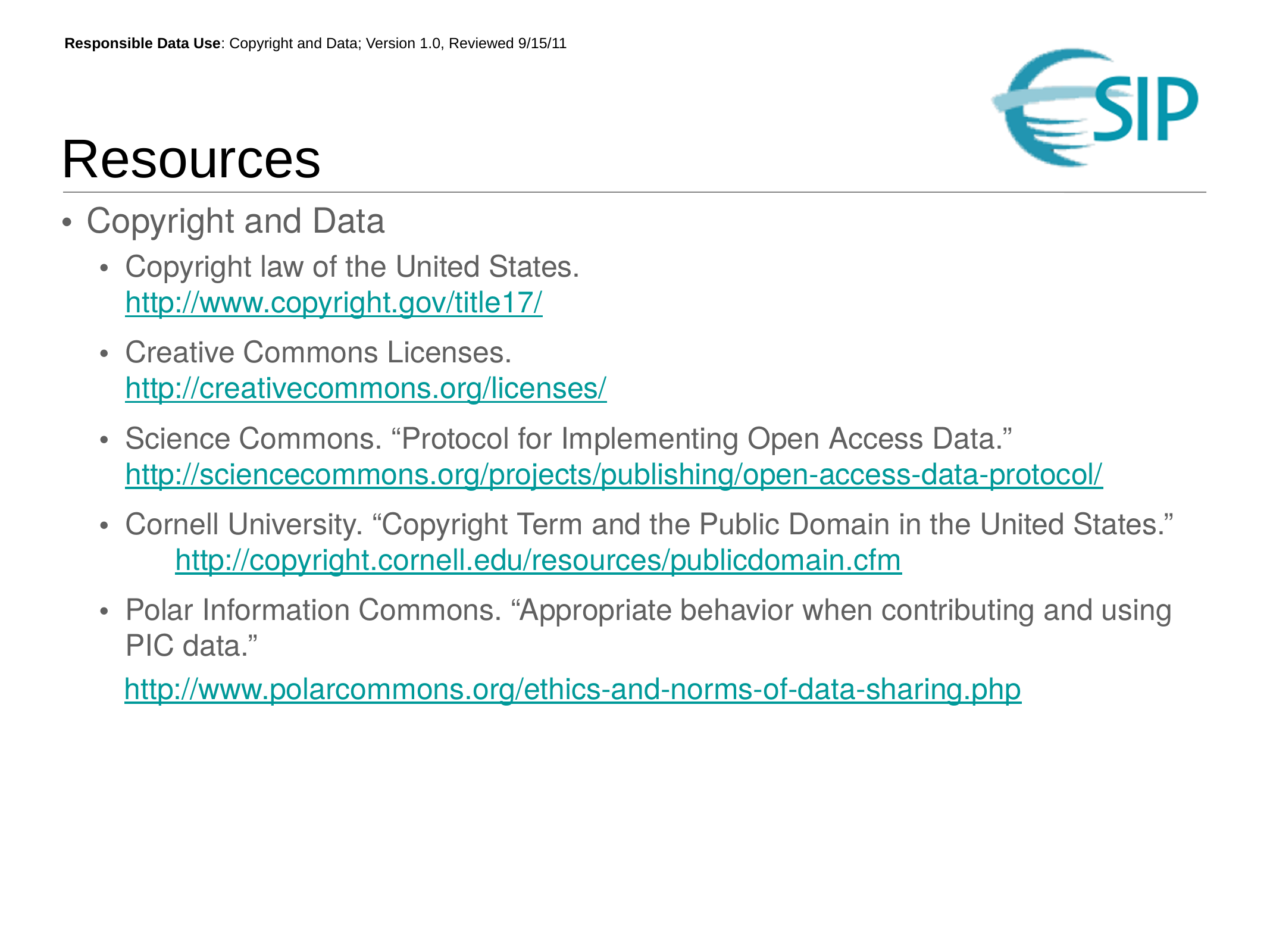

# Resources
Copyright and Data
Copyright law of the United States.                                   http://www.copyright.gov/title17/
Creative Commons Licenses.                                http://creativecommons.org/licenses/
Science Commons. “Protocol for Implementing Open Access Data.” http://sciencecommons.org/projects/publishing/open-access-data-protocol/
Cornell University. “Copyright Term and the Public Domain in the United States.”            http://copyright.cornell.edu/resources/publicdomain.cfm
Polar Information Commons. “Appropriate behavior when contributing and using PIC data.”
   http://www.polarcommons.org/ethics-and-norms-of-data-sharing.php